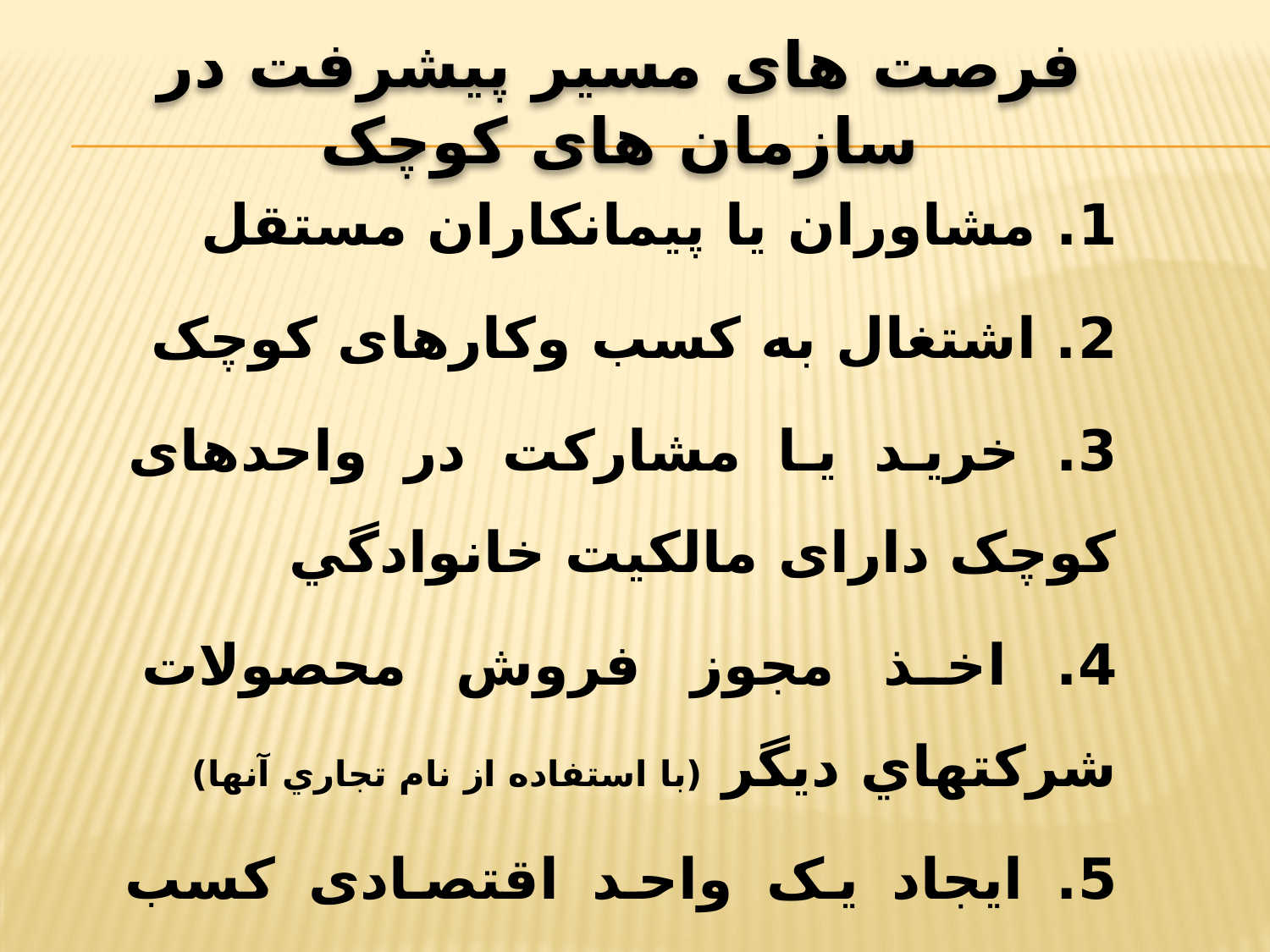

# فرصت های مسیر پیشرفت در سازمان های کوچک
1. مشاوران يا پيمانكاران مستقل
2. اشتغال به کسب وکارهای کوچک
3. خرید یا مشارکت در واحدهای کوچک دارای مالکیت خانوادگي
4. اخذ مجوز فروش محصولات شركتهاي ديگر (با استفاده از نام تجاري آنها)
5. ایجاد یک واحد اقتصادی کسب وکار شخصی